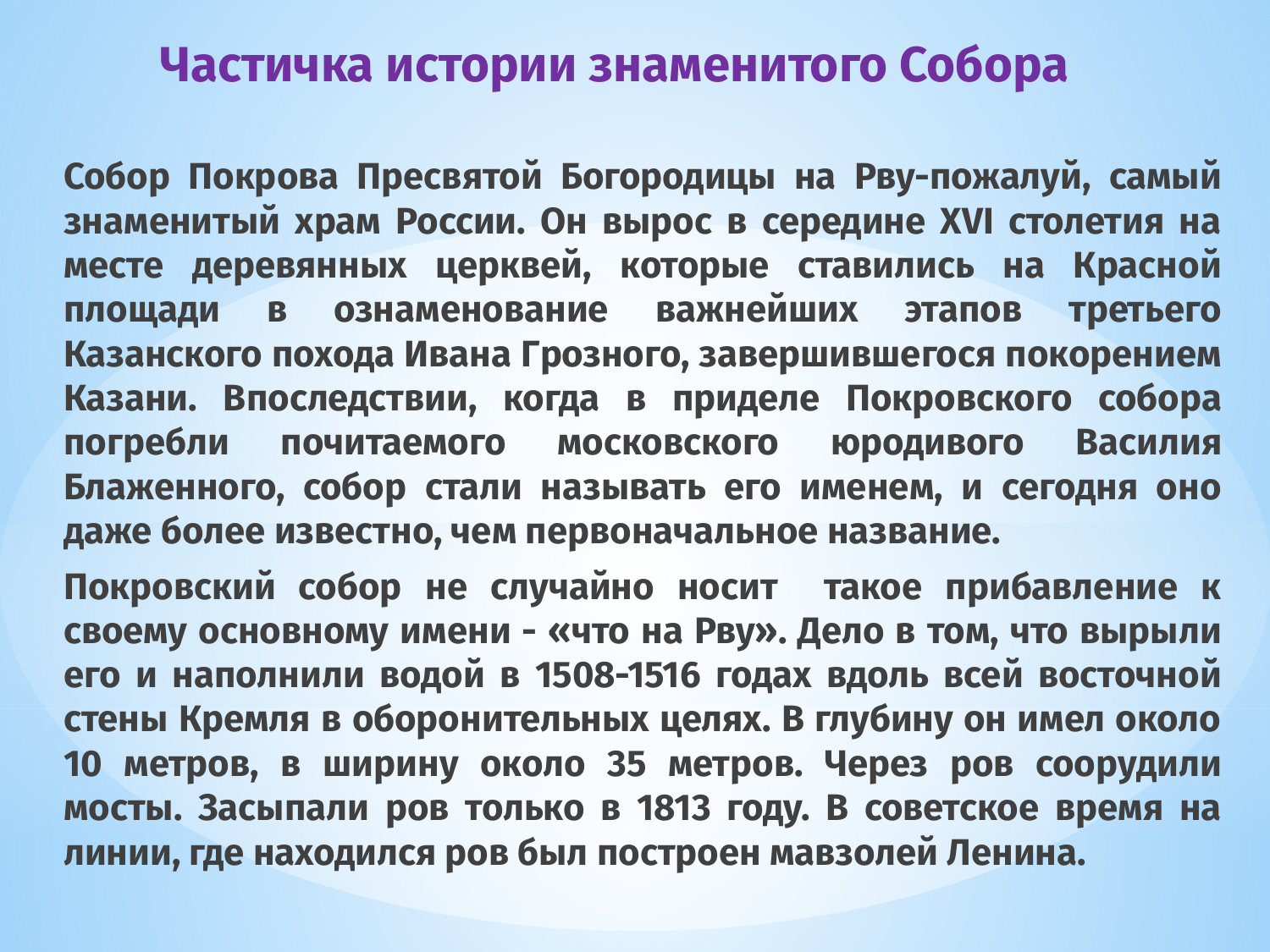

Частичка истории знаменитого Собора
	Собор Покрова Пресвятой Богородицы на Рву-пожалуй, самый знаменитый храм России. Он вырос в середине XVI столетия на месте деревянных церквей, которые ставились на Красной площади в ознаменование важнейших этапов третьего Казанского похода Ивана Грозного, завершившегося покорением Казани. Впоследствии, когда в приделе Покровского собора погребли почитаемого московского юродивого Василия Блаженного, собор стали называть его именем, и сегодня оно даже более известно, чем первоначальное название.
	Покровский собор не случайно носит  такое прибавление к своему основному имени - «что на Рву». Дело в том, что вырыли его и наполнили водой в 1508-1516 годах вдоль всей восточной стены Кремля в оборонительных целях. В глубину он имел около 10 метров, в ширину около 35 метров. Через ров соорудили мосты. Засыпали ров только в 1813 году. В советское время на линии, где находился ров был построен мавзолей Ленина.